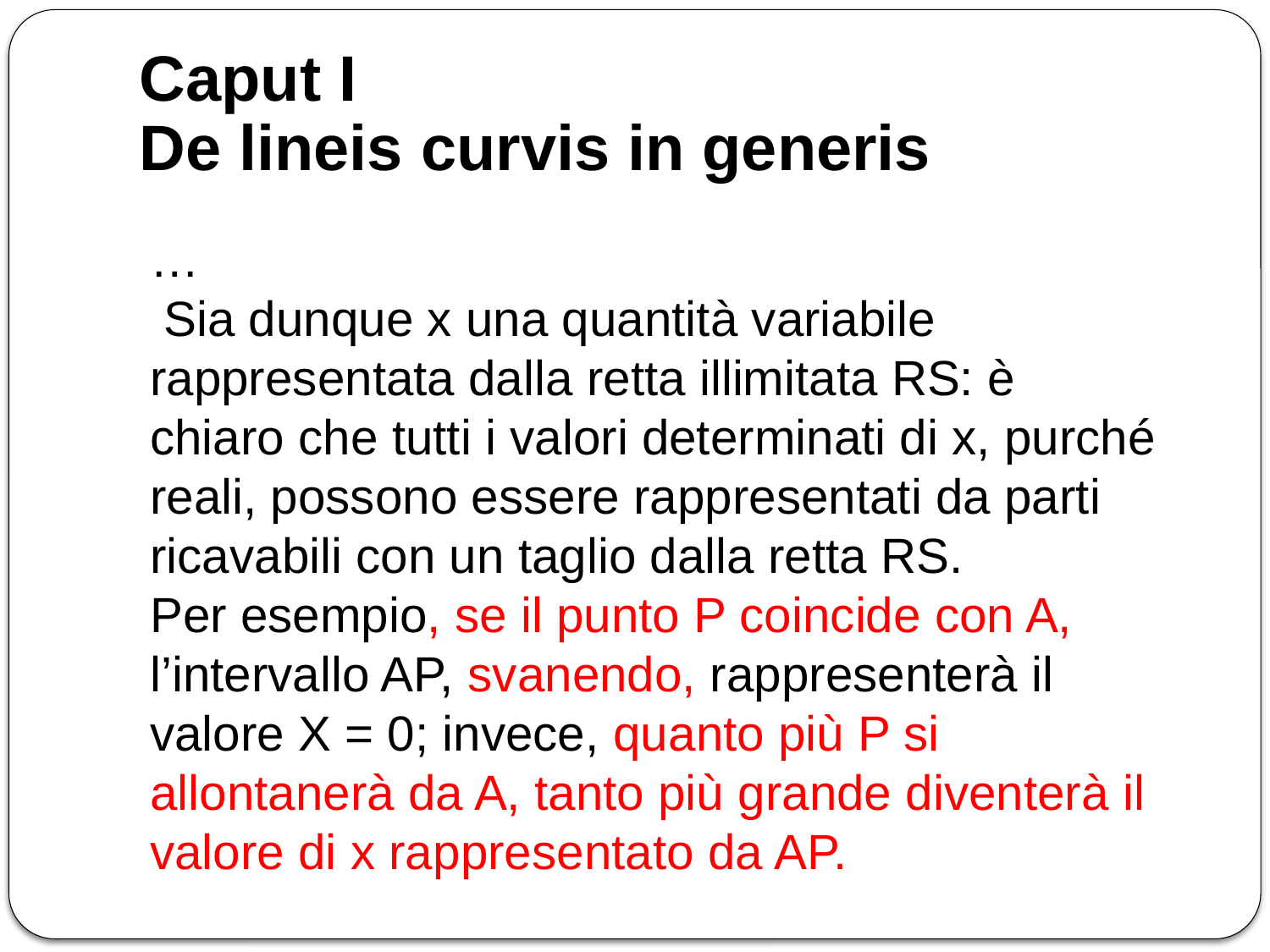

# Caput I De lineis curvis in generis
…
 Sia dunque x una quantità variabile rappresentata dalla retta illimitata RS: è
chiaro che tutti i valori determinati di x, purché reali, possono essere rappresentati da parti ricavabili con un taglio dalla retta RS.
Per esempio, se il punto P coincide con A, l’intervallo AP, svanendo, rappresenterà il valore X = 0; invece, quanto più P si allontanerà da A, tanto più grande diventerà il valore di x rappresentato da AP.